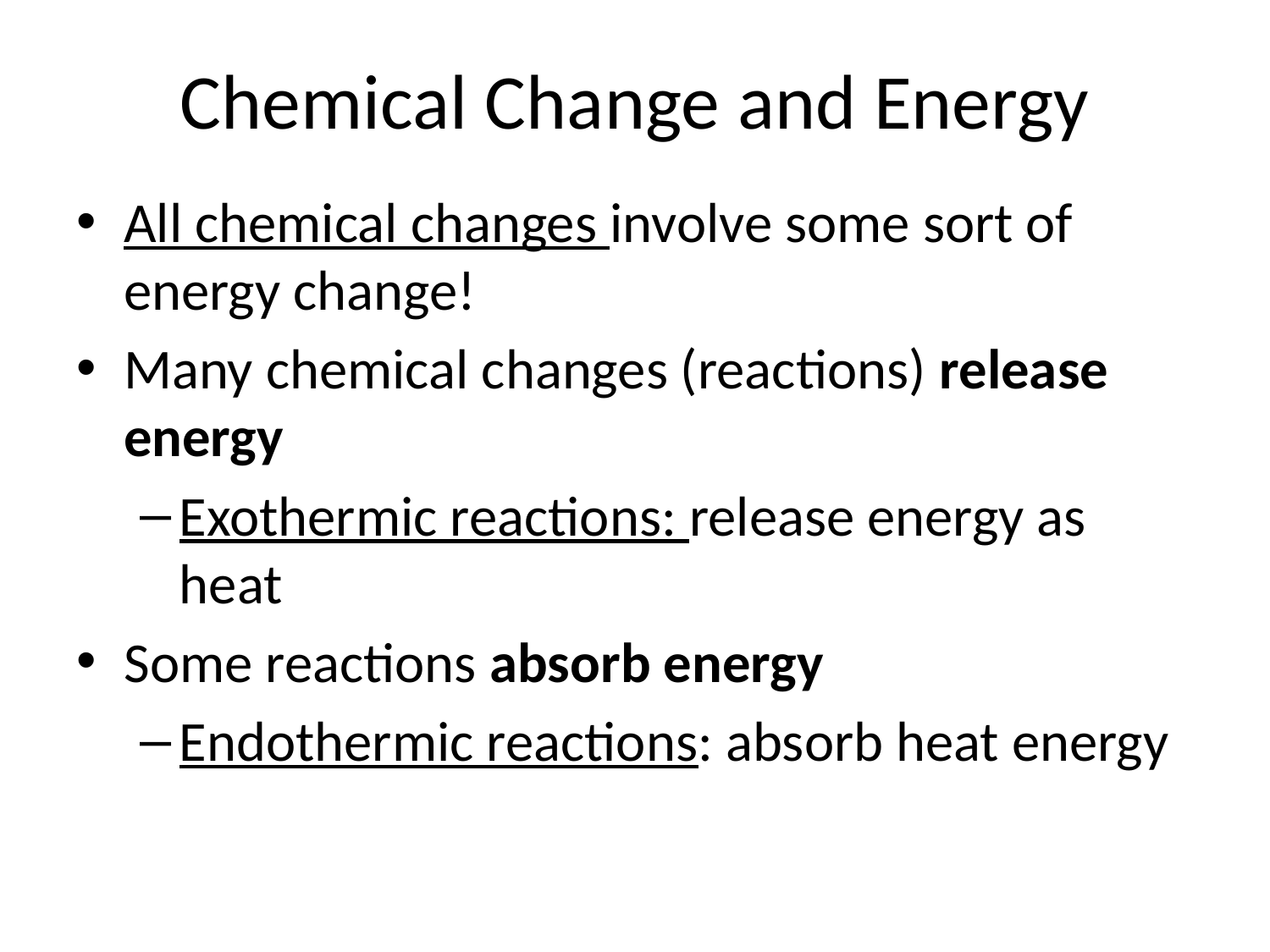

# Chemical Change and Energy
All chemical changes involve some sort of energy change!
Many chemical changes (reactions) release energy
Exothermic reactions: release energy as heat
Some reactions absorb energy
Endothermic reactions: absorb heat energy